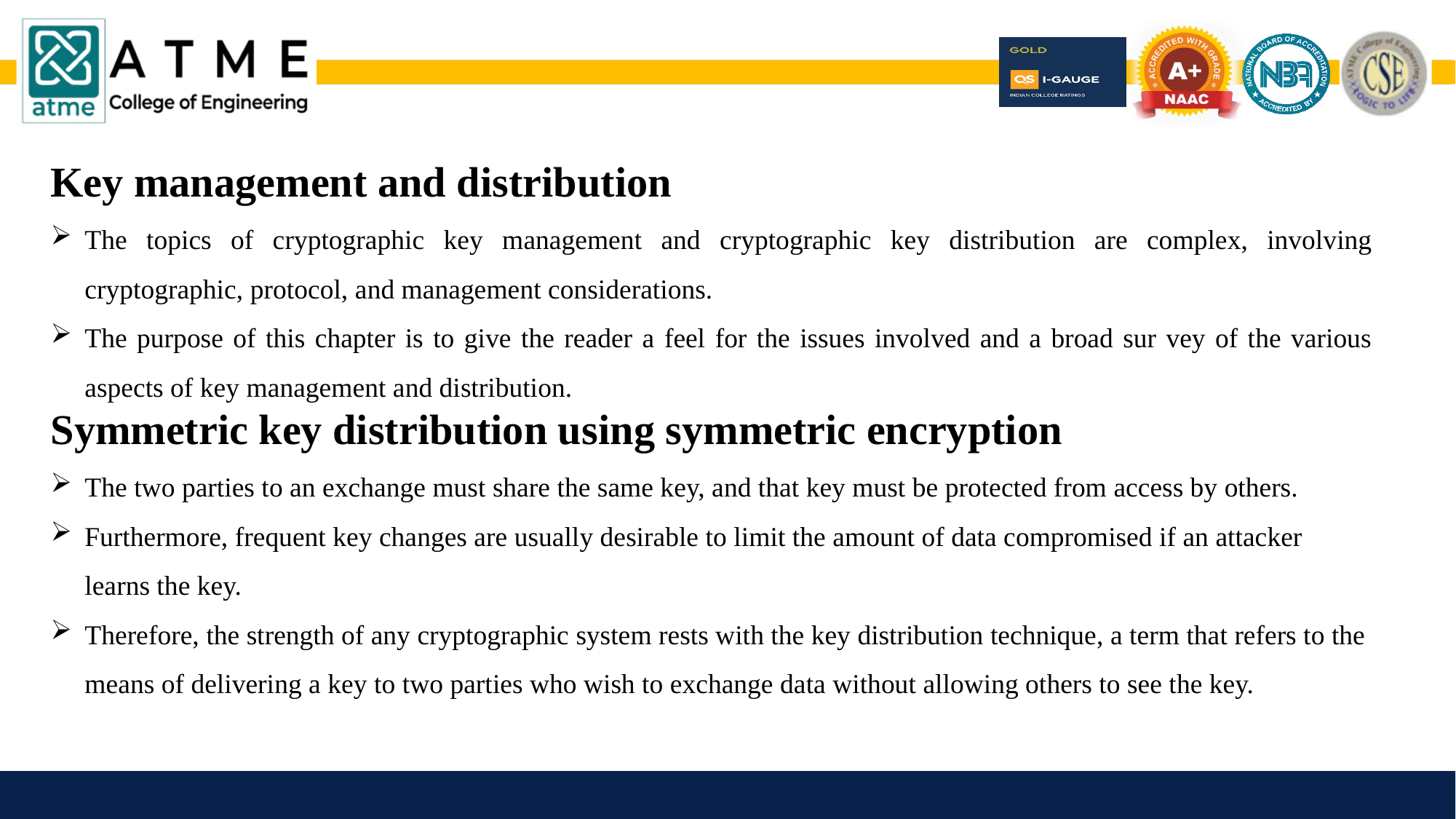

Key management and distribution
The topics of cryptographic key management and cryptographic key distribution are complex, involving cryptographic, protocol, and management considerations.
The purpose of this chapter is to give the reader a feel for the issues involved and a broad sur vey of the various aspects of key management and distribution.
Symmetric key distribution using symmetric encryption
The two parties to an exchange must share the same key, and that key must be protected from access by others.
Furthermore, frequent key changes are usually desirable to limit the amount of data compromised if an attacker learns the key.
Therefore, the strength of any cryptographic system rests with the key distribution technique, a term that refers to the means of delivering a key to two parties who wish to exchange data without allowing others to see the key.